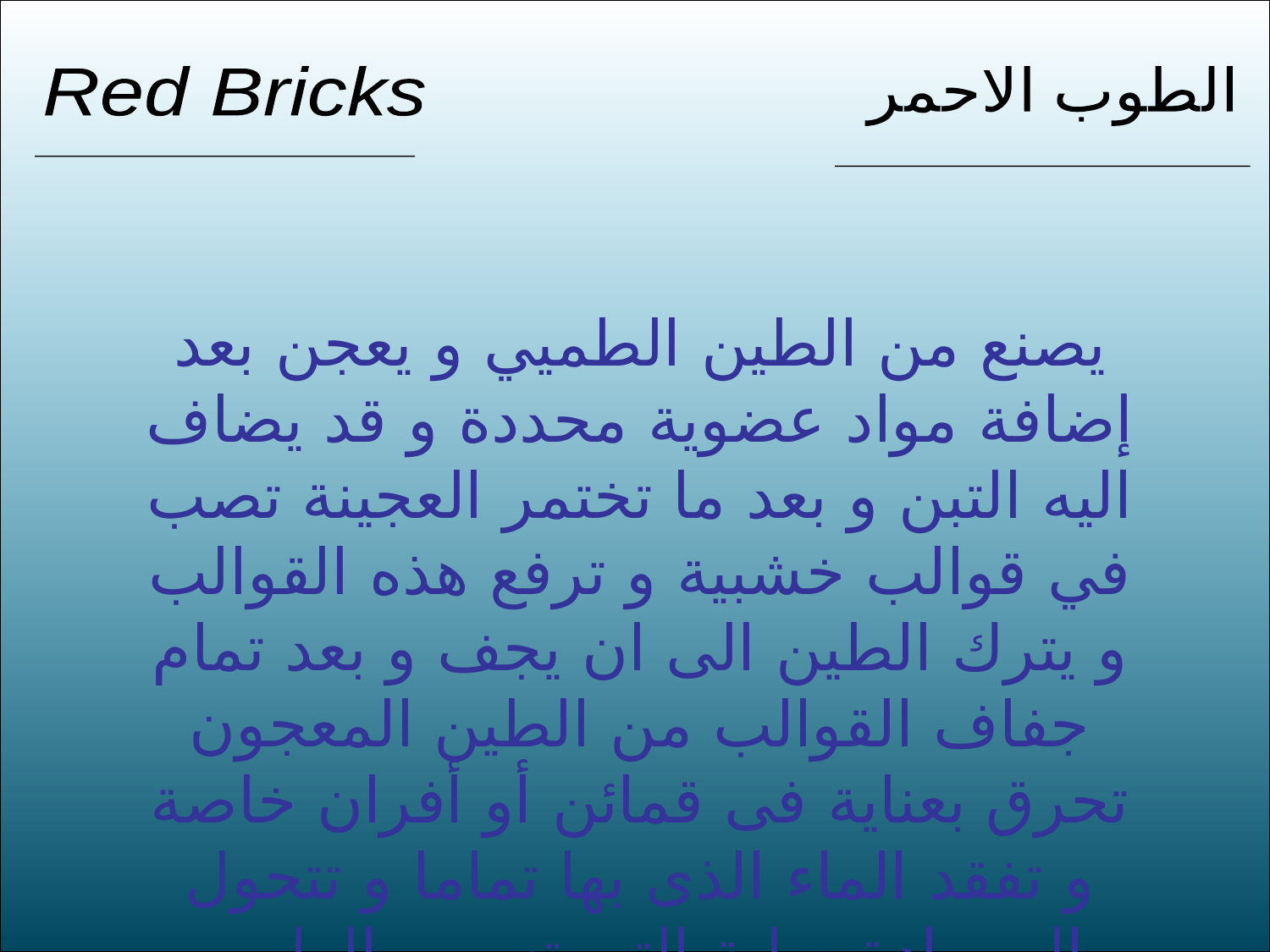

Red Bricks
الطوب الاحمر

يصنع من الطين الطميي و يعجن بعد إضافة مواد عضوية محددة و قد يضاف اليه التبن و بعد ما تختمر العجينة تصب في قوالب خشبية و ترفع هذه القوالب و يترك الطين الى ان يجف و بعد تمام جفاف القوالب من الطين المعجون تحرق بعناية فى قمائن أو أفران خاصة و تفقد الماء الذى بها تماما و تتحول الى مادة صلبة التى تسمى الطوب الاحمر و للطوب الاحمر أنواع